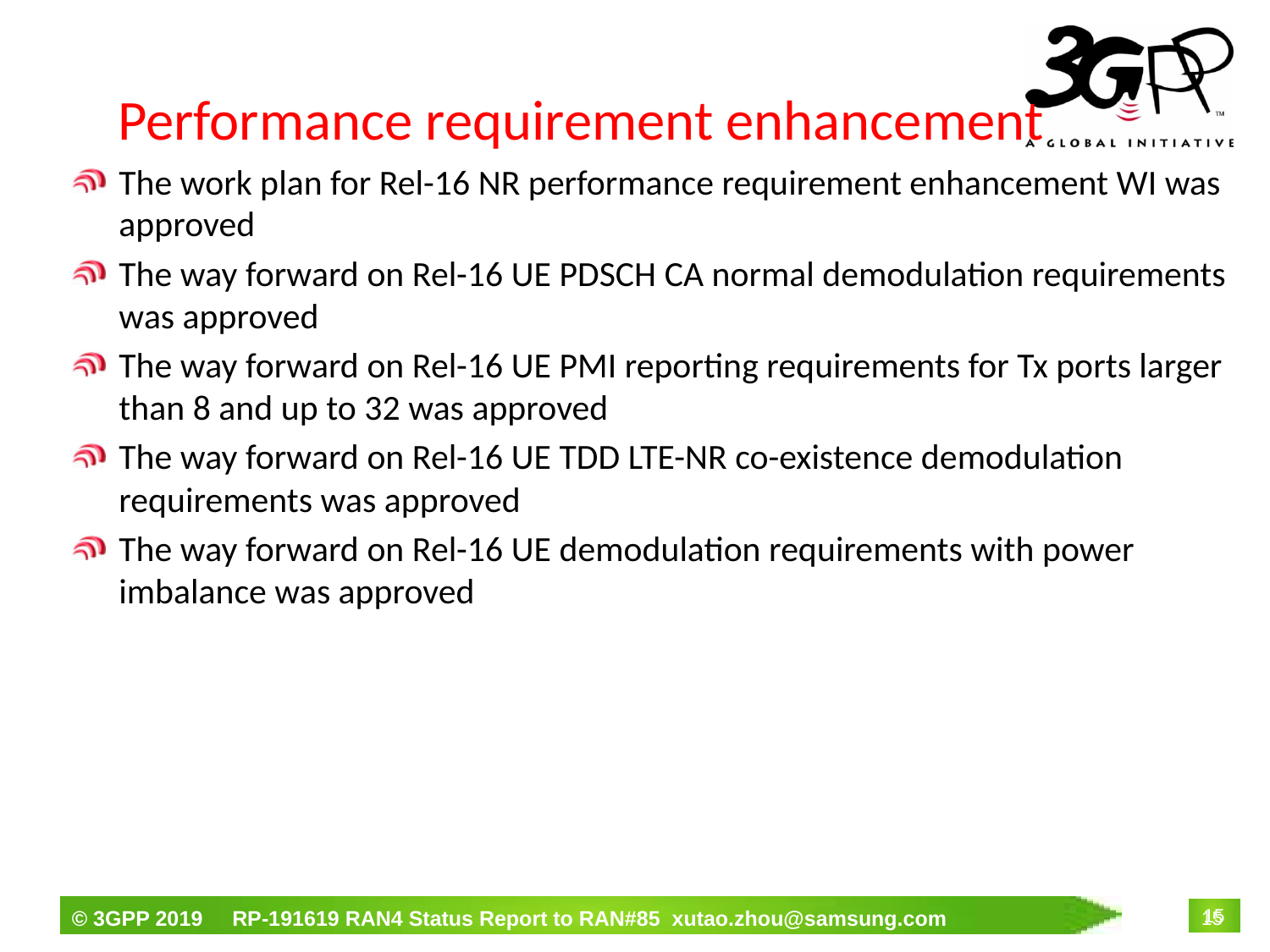

# Performance requirement enhancement
The work plan for Rel-16 NR performance requirement enhancement WI was approved
The way forward on Rel-16 UE PDSCH CA normal demodulation requirements was approved
The way forward on Rel-16 UE PMI reporting requirements for Tx ports larger than 8 and up to 32 was approved
The way forward on Rel-16 UE TDD LTE-NR co-existence demodulation requirements was approved
The way forward on Rel-16 UE demodulation requirements with power imbalance was approved

15